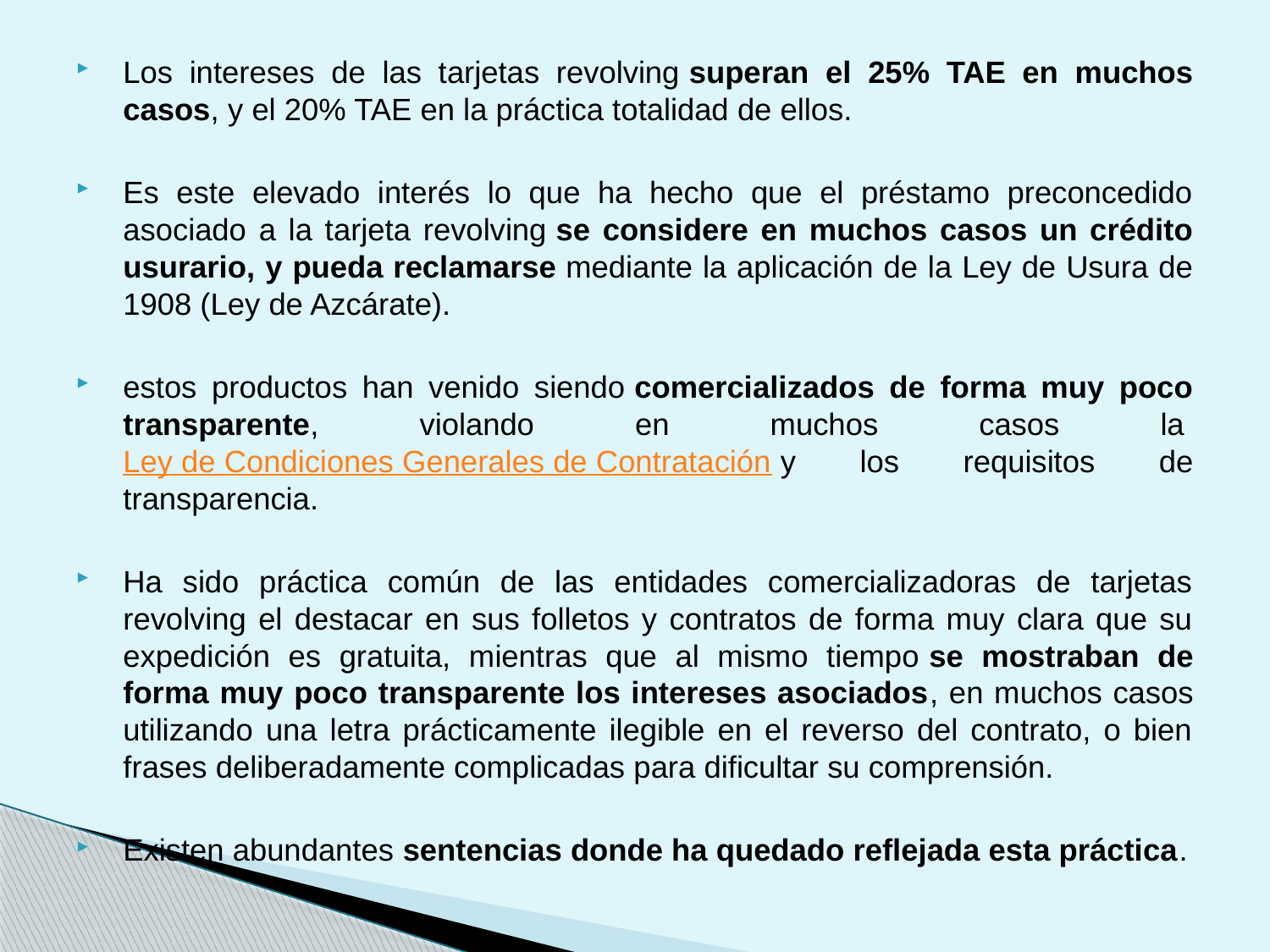

Los intereses de las tarjetas revolving superan el 25% TAE en muchos casos, y el 20% TAE en la práctica totalidad de ellos.

Es este elevado interés lo que ha hecho que el préstamo preconcedido asociado a la tarjeta revolving se considere en muchos casos un crédito usurario, y pueda reclamarse mediante la aplicación de la Ley de Usura de 1908 (Ley de Azcárate).

estos productos han venido siendo comercializados de forma muy poco transparente, violando en muchos casos la Ley de Condiciones Generales de Contratación y los requisitos de transparencia.

Ha sido práctica común de las entidades comercializadoras de tarjetas revolving el destacar en sus folletos y contratos de forma muy clara que su expedición es gratuita, mientras que al mismo tiempo se mostraban de forma muy poco transparente los intereses asociados, en muchos casos utilizando una letra prácticamente ilegible en el reverso del contrato, o bien frases deliberadamente complicadas para dificultar su comprensión.

Existen abundantes sentencias donde ha quedado reflejada esta práctica.